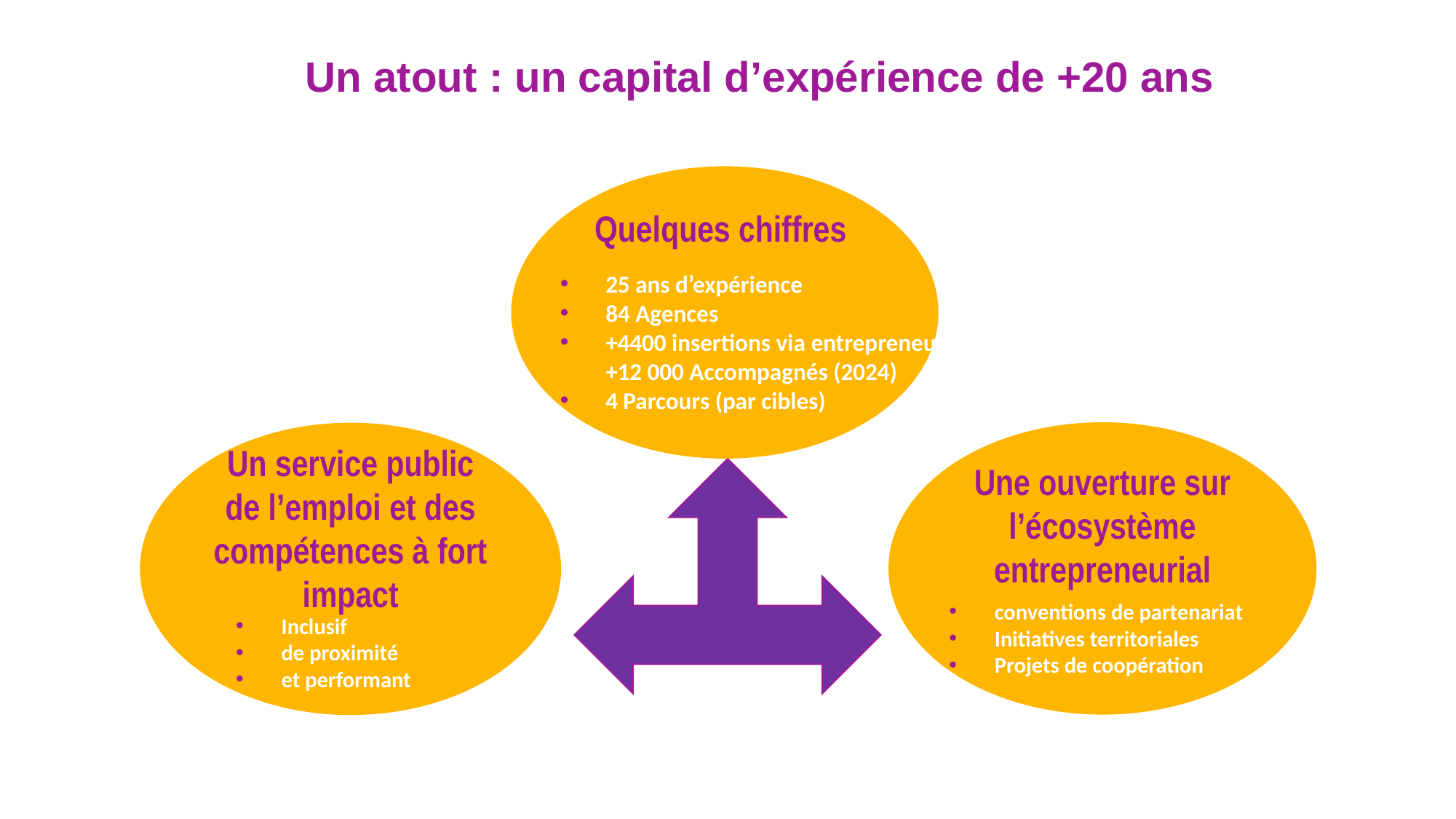

Un atout : un capital d’expérience de +20 ans

Quelques chiffres

25 ans d’expérience
84 Agences
+4400 insertions via entrepreneuriat et +12 000 Accompagnés (2024)
4 Parcours (par cibles)

Une ouverture sur l’écosystème entrepreneurial

Un service public de l’emploi et des compétences à fort impact

Inclusif​
de proximité ​
et performant

conventions de partenariat
Initiatives territoriales
Projets de coopération